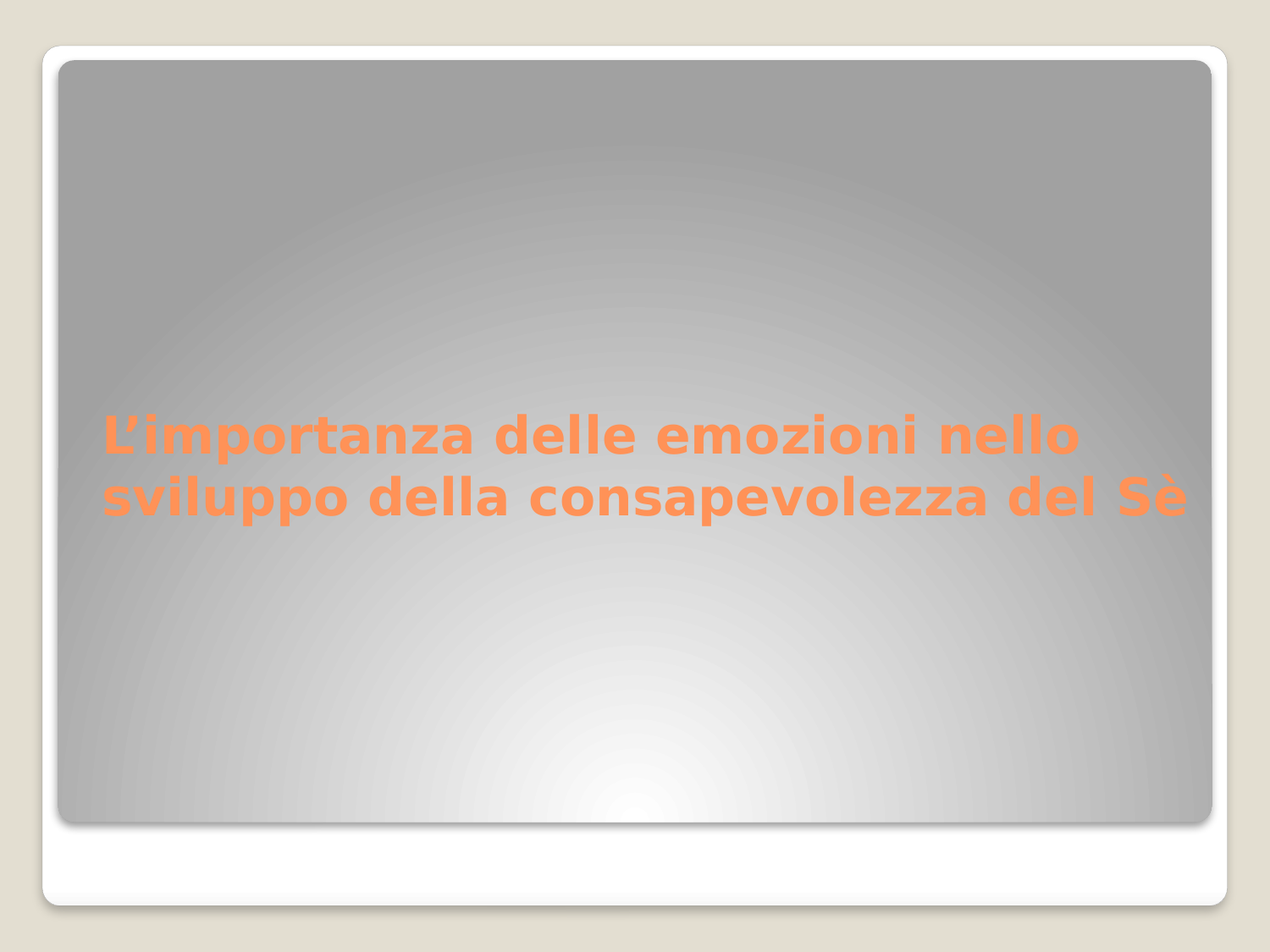

# L’importanza delle emozioni nello sviluppo della consapevolezza del Sè